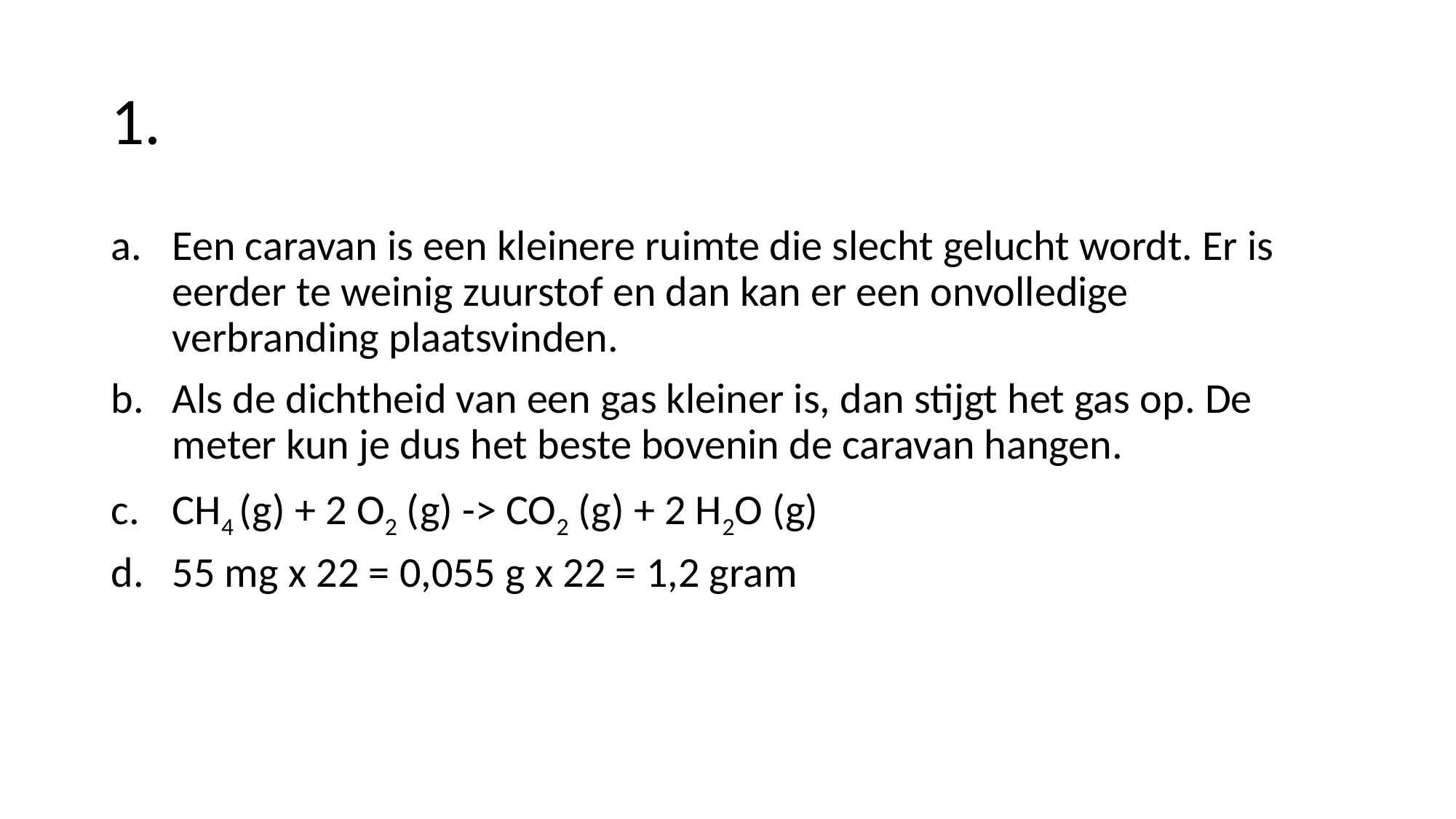

# 1.
Een caravan is een kleinere ruimte die slecht gelucht wordt. Er is eerder te weinig zuurstof en dan kan er een onvolledige verbranding plaatsvinden.
Als de dichtheid van een gas kleiner is, dan stijgt het gas op. De meter kun je dus het beste bovenin de caravan hangen.
CH4 (g) + 2 O2 (g) -> CO2 (g) + 2 H2O (g)
55 mg x 22 = 0,055 g x 22 = 1,2 gram